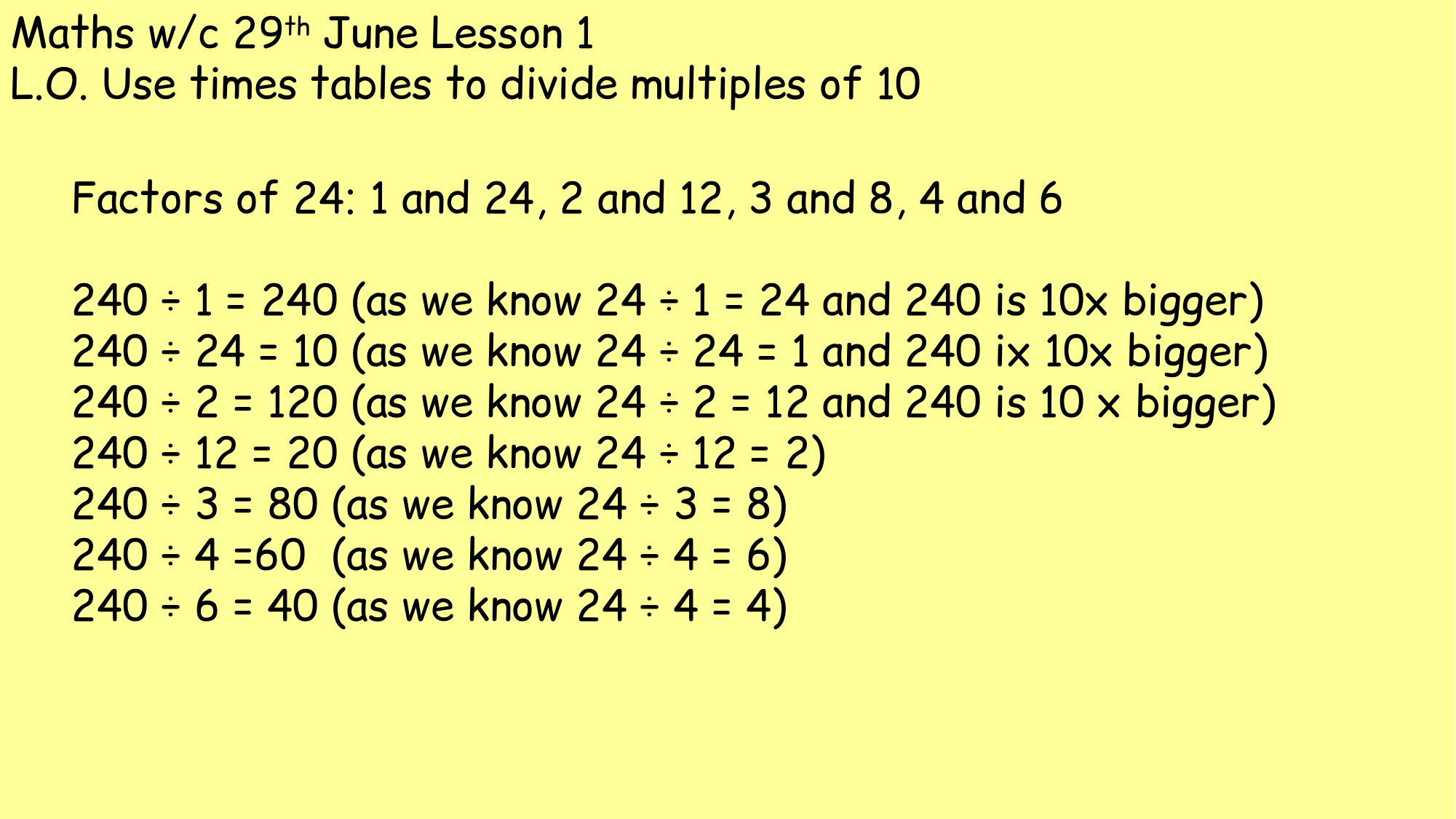

Maths w/c 29th June Lesson 1
L.O. Use times tables to divide multiples of 10
Factors of 24: 1 and 24, 2 and 12, 3 and 8, 4 and 6

240 ÷ 1 = 240 (as we know 24 ÷ 1 = 24 and 240 is 10x bigger)
240 ÷ 24 = 10 (as we know 24 ÷ 24 = 1 and 240 ix 10x bigger)
240 ÷ 2 = 120 (as we know 24 ÷ 2 = 12 and 240 is 10 x bigger)
240 ÷ 12 = 20 (as we know 24 ÷ 12 = 2)
240 ÷ 3 = 80 (as we know 24 ÷ 3 = 8)
240 ÷ 4 =60  (as we know 24 ÷ 4 = 6)
240 ÷ 6 = 40 (as we know 24 ÷ 4 = 4)